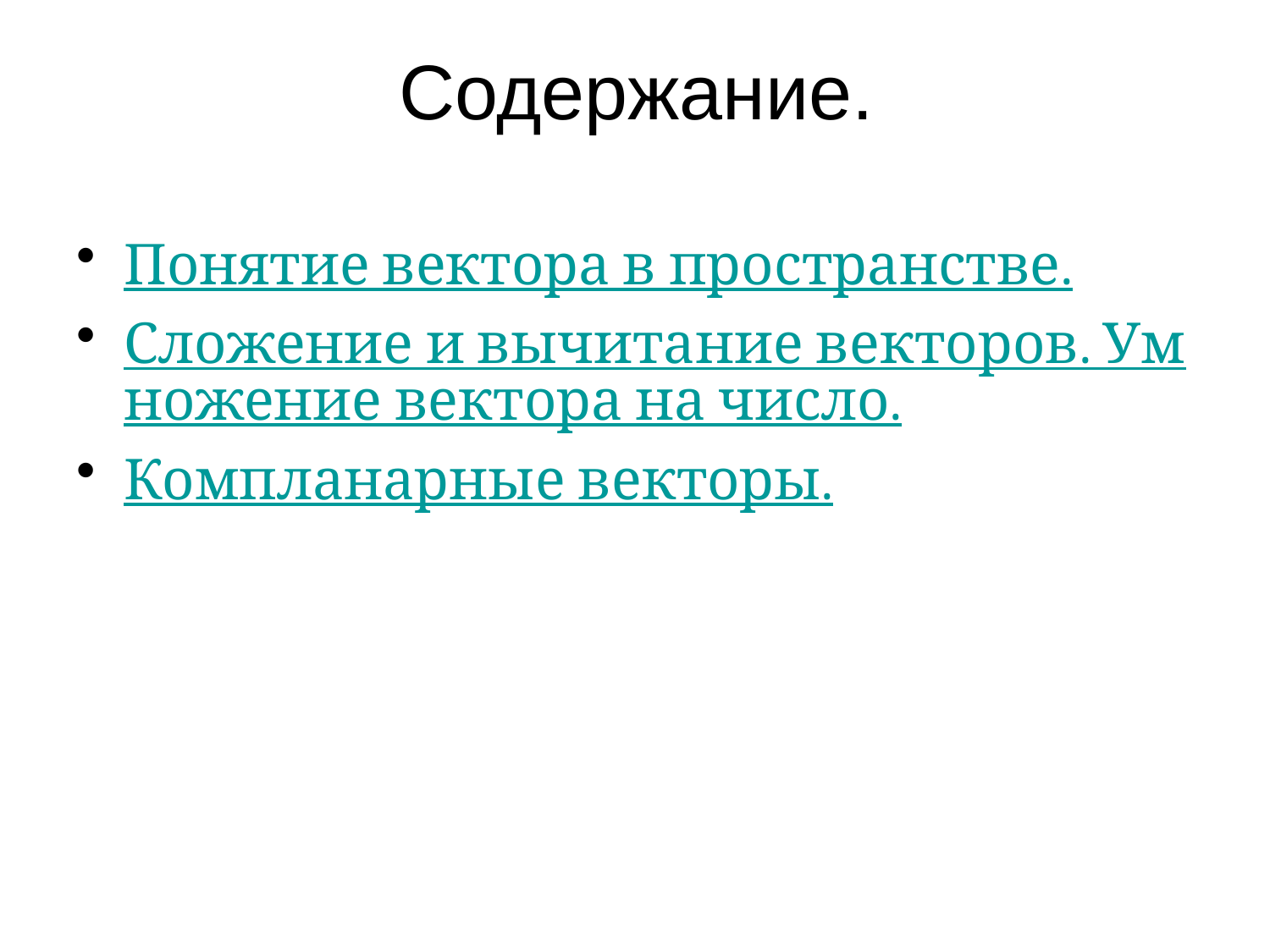

Понятие вектора в пространстве.
Сложение и вычитание векторов. Умножение вектора на число.
Компланарные векторы.
Содержание.